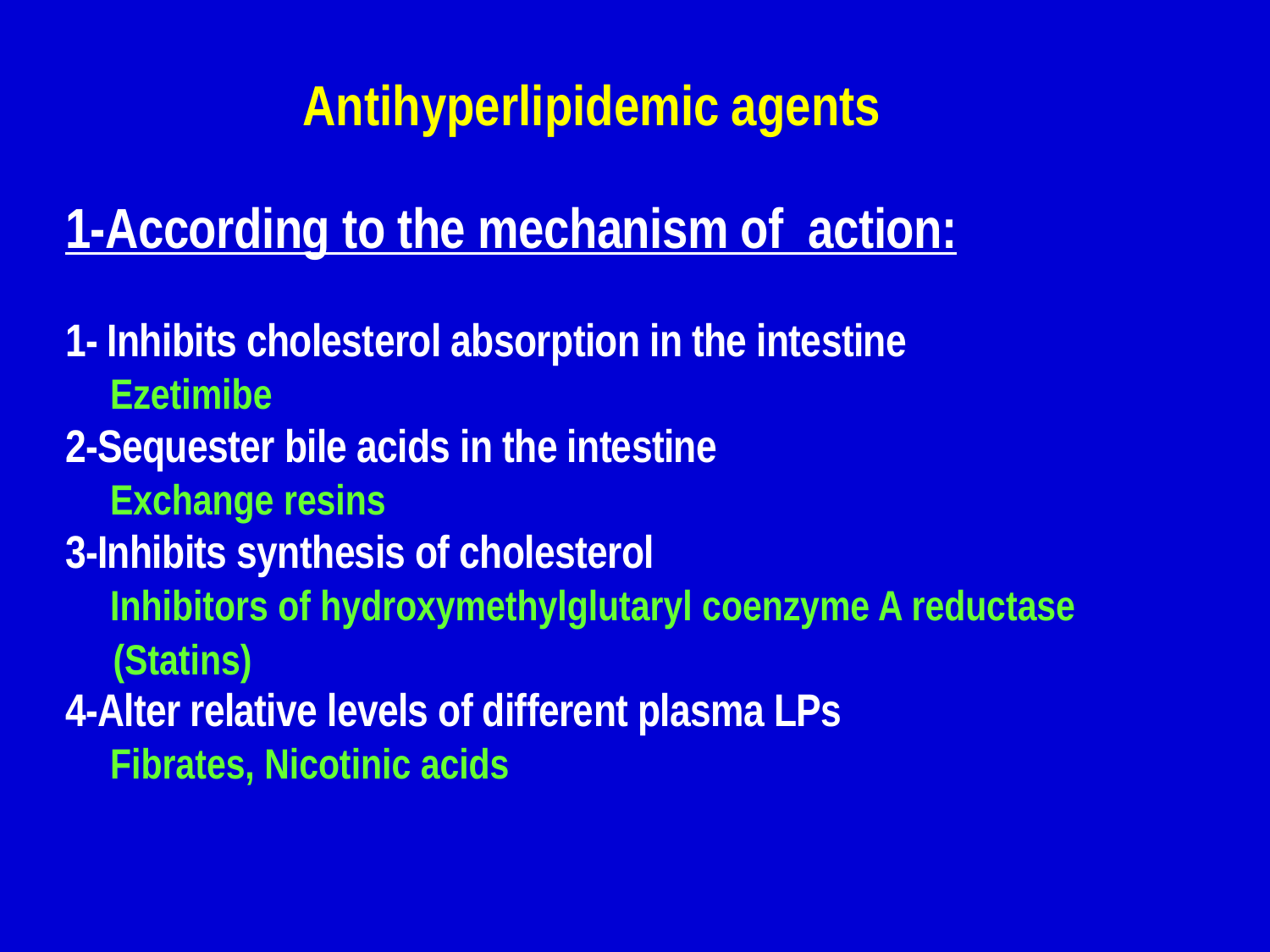

Antihyperlipidemic agents
1-According to the mechanism of  action:

1- Inhibits cholesterol absorption in the intestine
    Ezetimibe
2-Sequester bile acids in the intestine
    Exchange resins
3-Inhibits synthesis of cholesterol
    Inhibitors of hydroxymethylglutaryl coenzyme A reductase    (Statins)
4-Alter relative levels of different plasma LPs
    Fibrates, Nicotinic acids